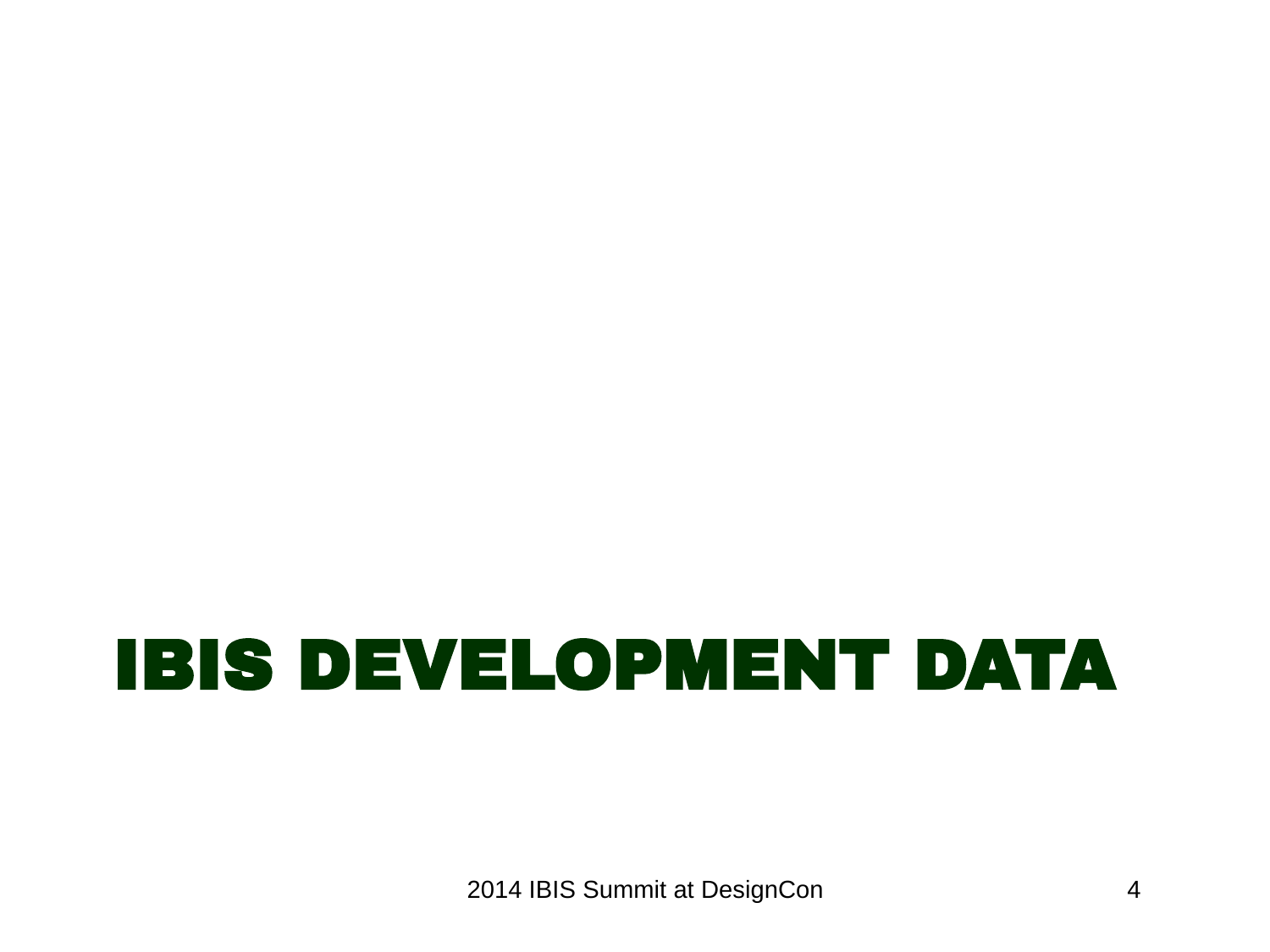

# IBIS DEVELOPMENT DATA

2014 IBIS Summit at DesignCon

4